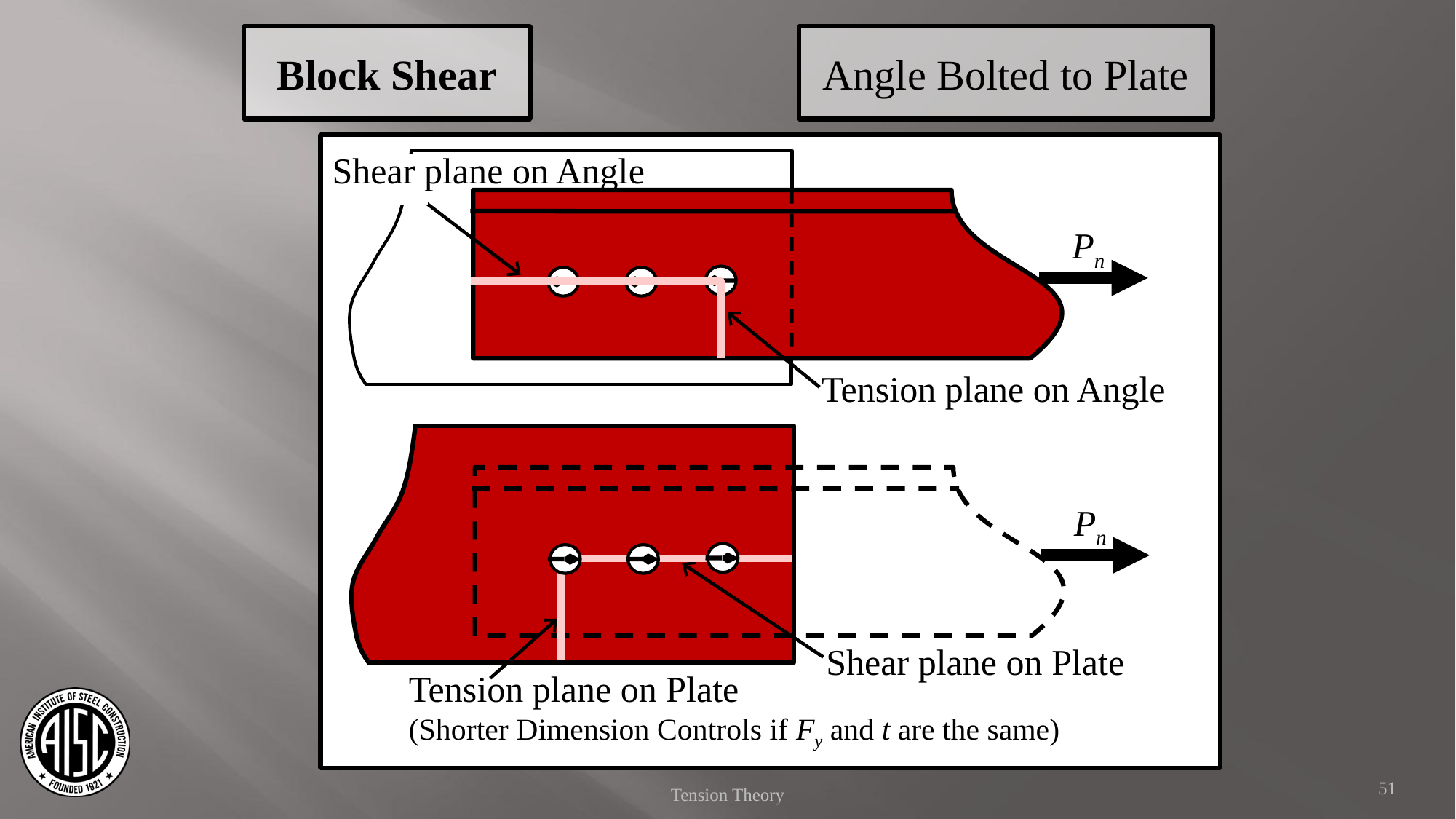

Angle Bolted to Plate
Block Shear

Shear plane on Angle

Pn

Tension plane on Angle

Pn

Shear plane on Plate
Tension plane on Plate
(Shorter Dimension Controls if Fy and t are the same)
51
Tension Theory